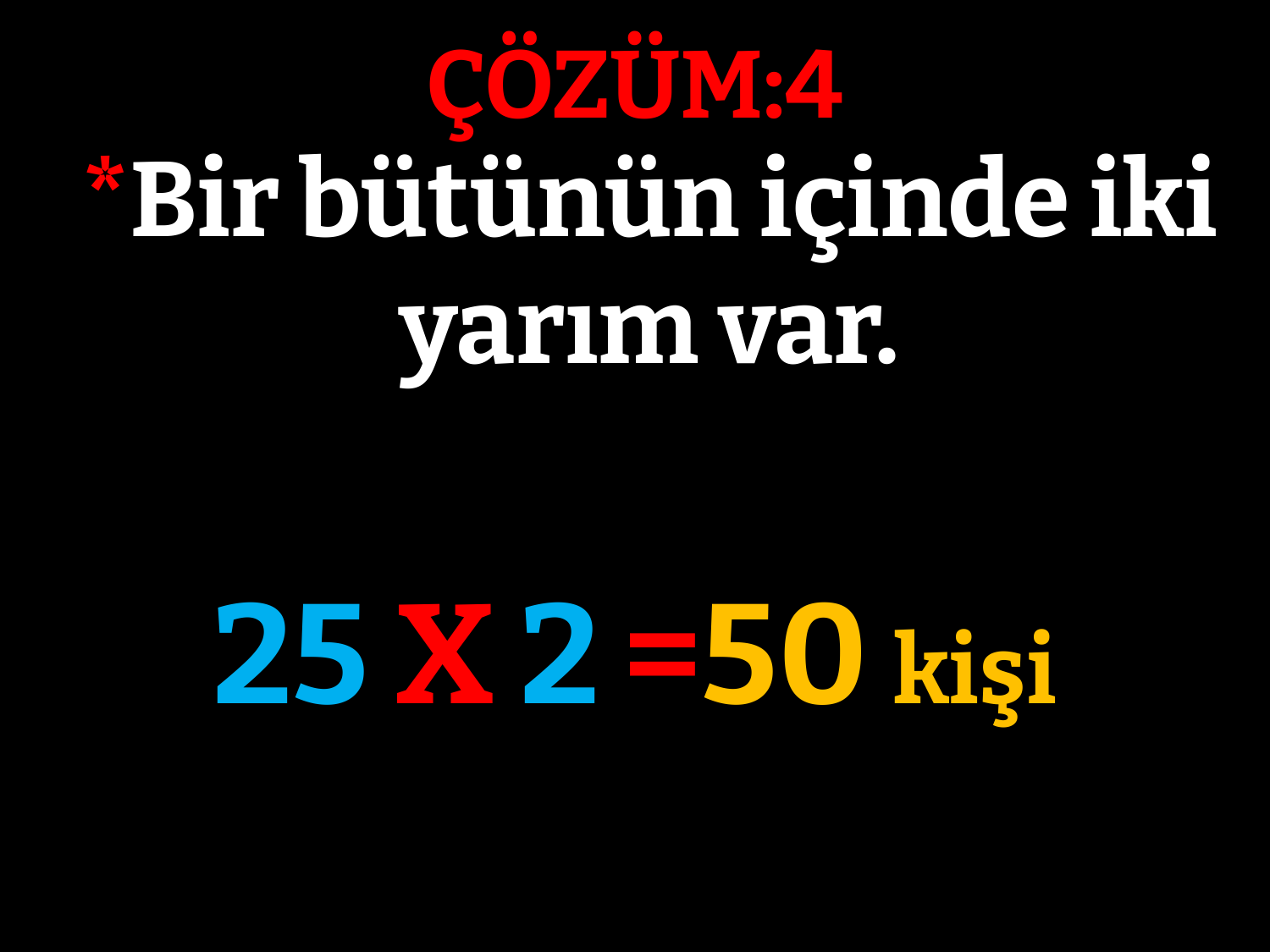

ÇÖZÜM:4
*Bir bütünün içinde iki yarım var.
25 X 2 =50 kişi